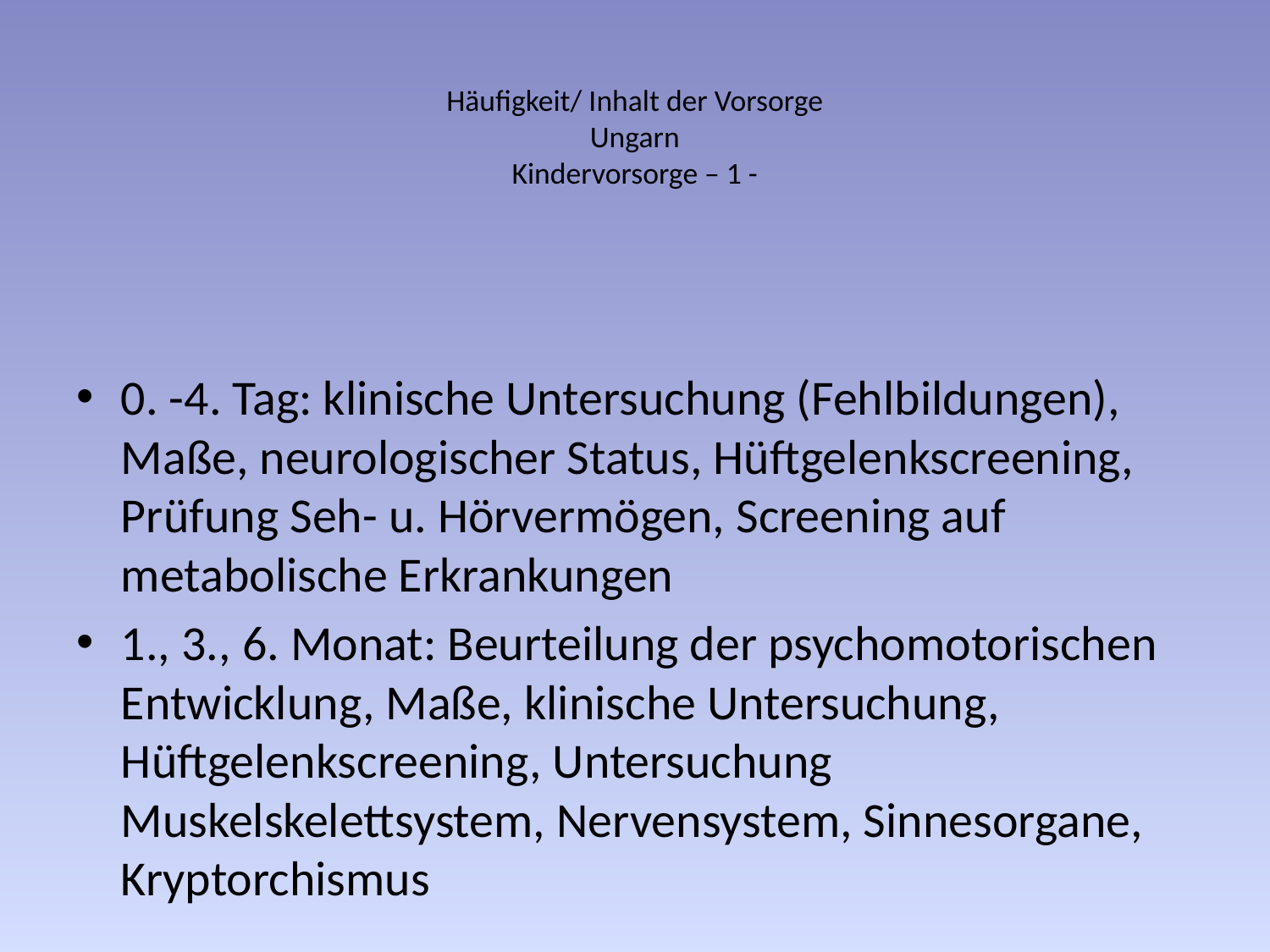

# Häufigkeit/ Inhalt der Vorsorge Ungarn Kindervorsorge – 1 -

0. -4. Tag: klinische Untersuchung (Fehlbildungen), Maße, neurologischer Status, Hüftgelenkscreening, Prüfung Seh- u. Hörvermögen, Screening auf metabolische Erkrankungen
1., 3., 6. Monat: Beurteilung der psychomotorischen Entwicklung, Maße, klinische Untersuchung, Hüftgelenkscreening, Untersuchung Muskelskelettsystem, Nervensystem, Sinnesorgane, Kryptorchismus